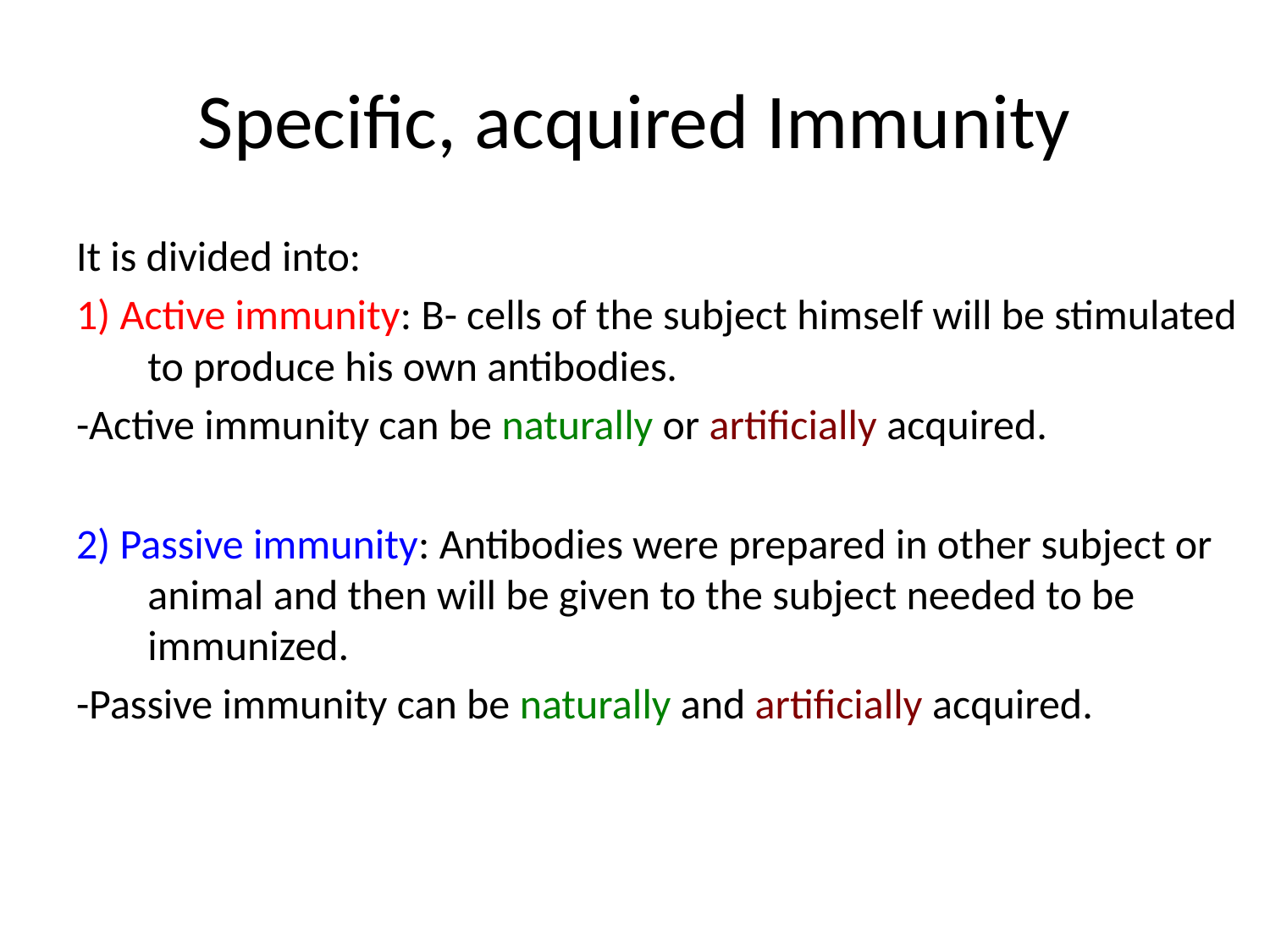

# Specific, acquired Immunity
It is divided into:
1) Active immunity: B- cells of the subject himself will be stimulated to produce his own antibodies.
-Active immunity can be naturally or artificially acquired.

2) Passive immunity: Antibodies were prepared in other subject or animal and then will be given to the subject needed to be immunized.
-Passive immunity can be naturally and artificially acquired.